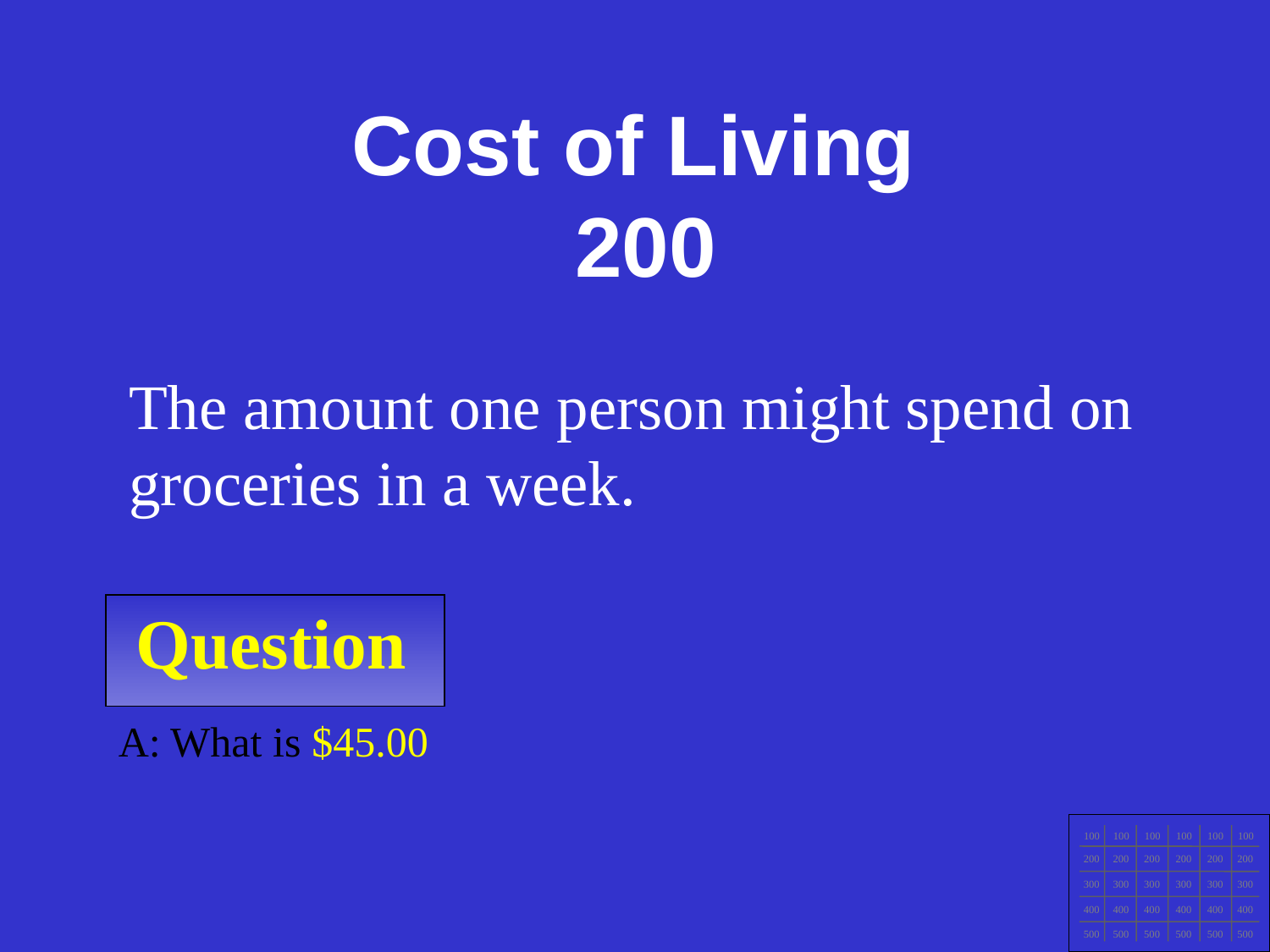

Cost of Living
200
The amount one person might spend on groceries in a week.
Question

A: What is $45.00

100
100
100
100
100
100

200
200
200
200
200
200

300
300
300
300
300
300

400
400
400
400
400
400

500
500
500
500
500
500